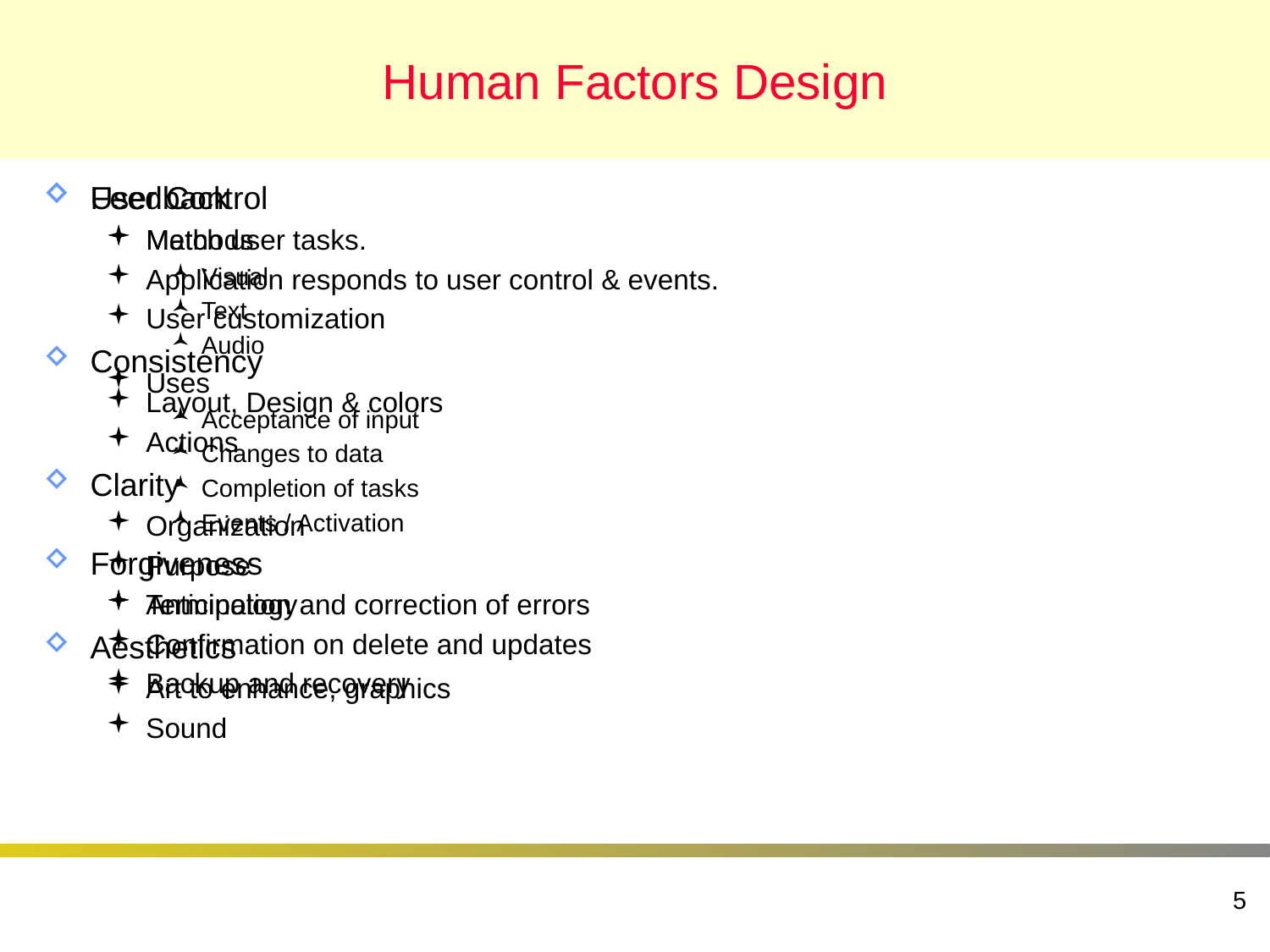

# Human Factors Design
User Control
Match user tasks.
Application responds to user control & events.
User customization
Consistency
Layout, Design & colors
Actions
Clarity
Organization
Purpose
Terminology
Aesthetics
Art to enhance, graphics
Sound
Feedback
Methods
Visual
Text
Audio
Uses
Acceptance of input
Changes to data
Completion of tasks
Events / Activation
Forgiveness
Anticipation and correction of errors
Confirmation on delete and updates
Backup and recovery
5